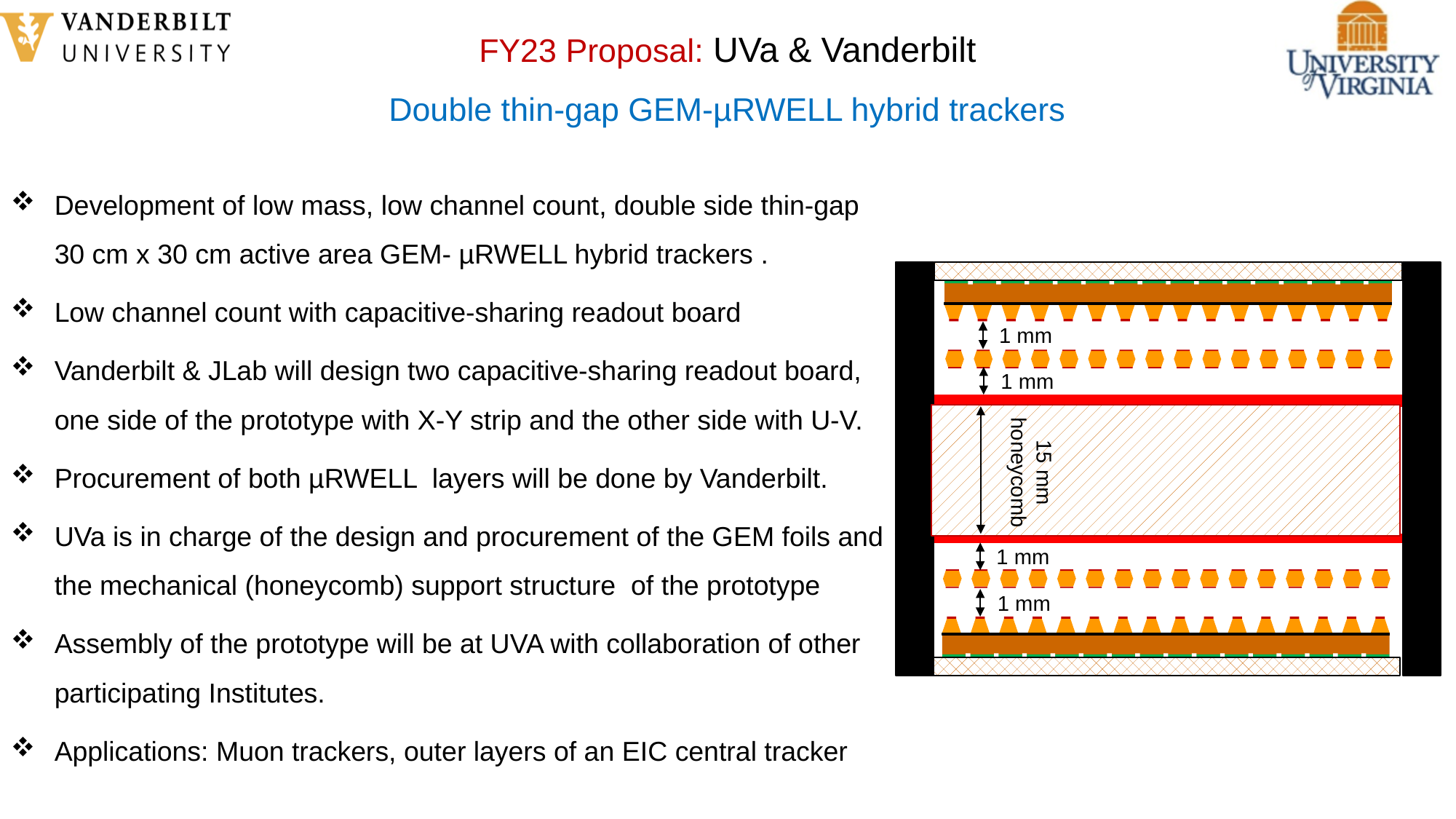

FY23 Proposal: UVa & Vanderbilt
Double thin-gap GEM-µRWELL hybrid trackers
Development of low mass, low channel count, double side thin-gap 30 cm x 30 cm active area GEM- µRWELL hybrid trackers .
Low channel count with capacitive-sharing readout board
Vanderbilt & JLab will design two capacitive-sharing readout board,  one side of the prototype with X-Y strip and the other side with U-V.
Procurement of both µRWELL  layers will be done by Vanderbilt.
UVa is in charge of the design and procurement of the GEM foils and the mechanical (honeycomb) support structure  of the prototype
Assembly of the prototype will be at UVA with collaboration of other participating Institutes.
Applications: Muon trackers, outer layers of an EIC central tracker

1 mm
1 mm

15 mm honeycomb
1 mm

1 mm